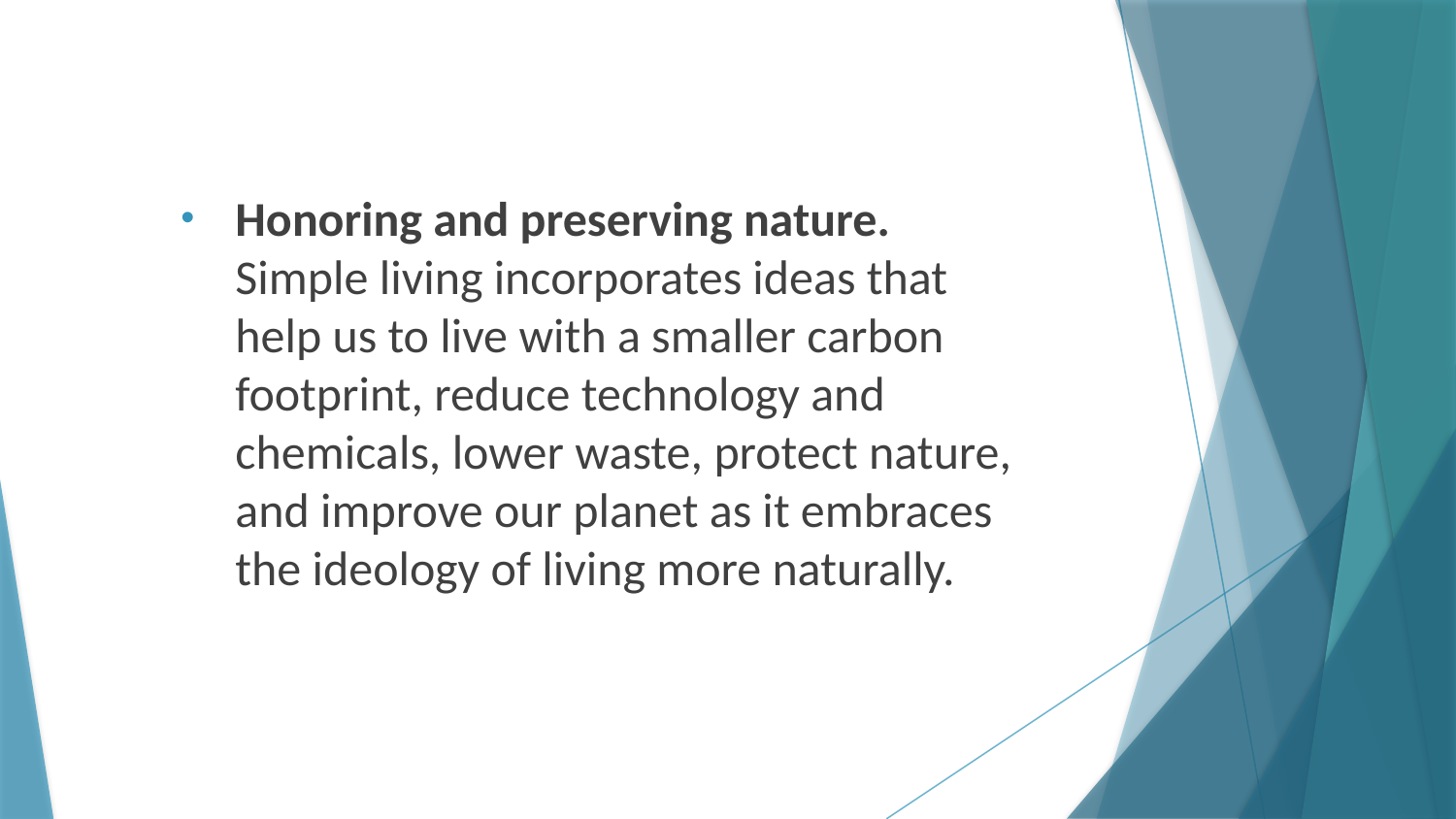

Honoring and preserving nature. Simple living incorporates ideas that help us to live with a smaller carbon footprint, reduce technology and chemicals, lower waste, protect nature, and improve our planet as it embraces the ideology of living more naturally.